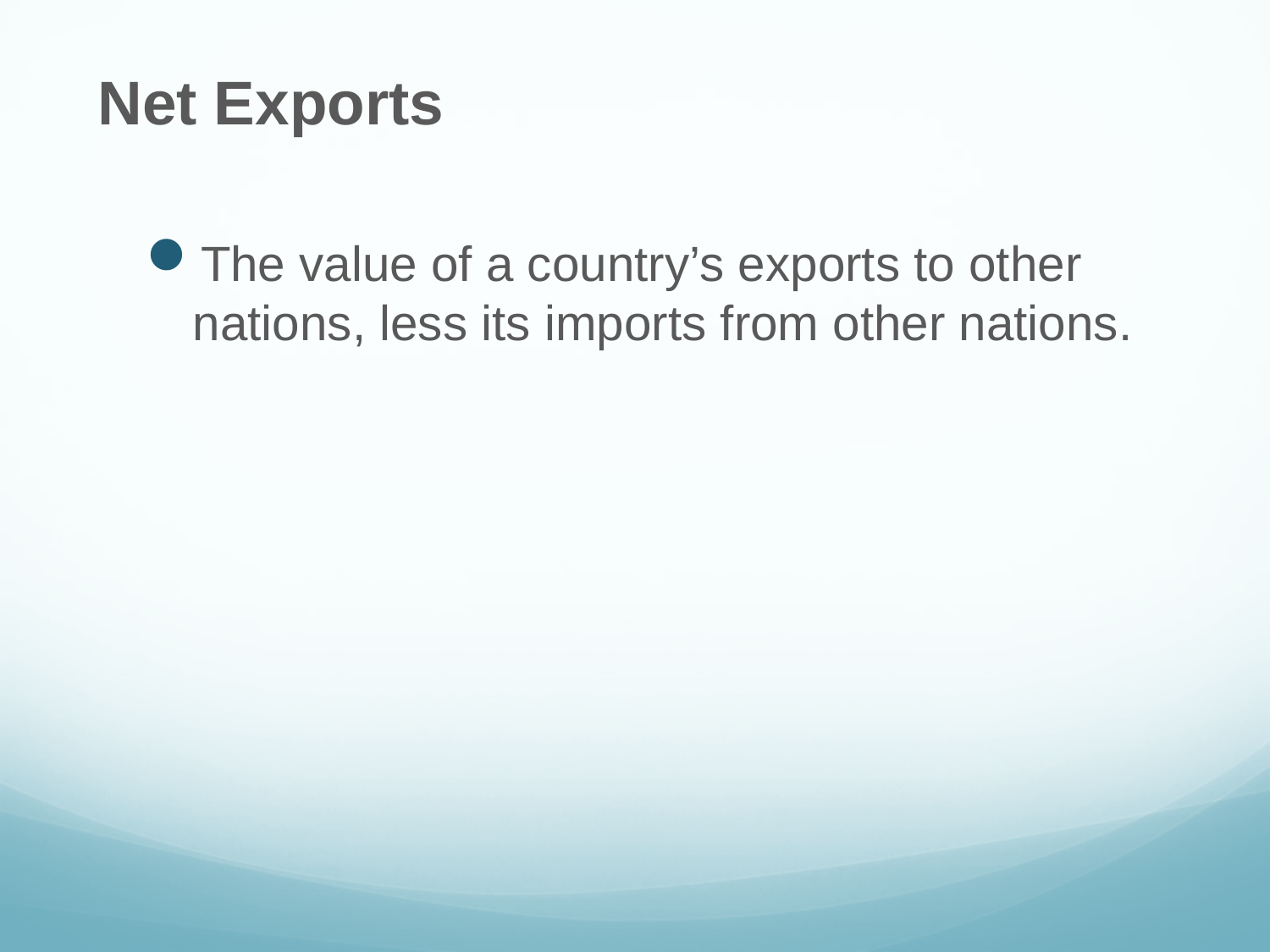

Net Exports

The value of a country’s exports to other nations, less its imports from other nations.